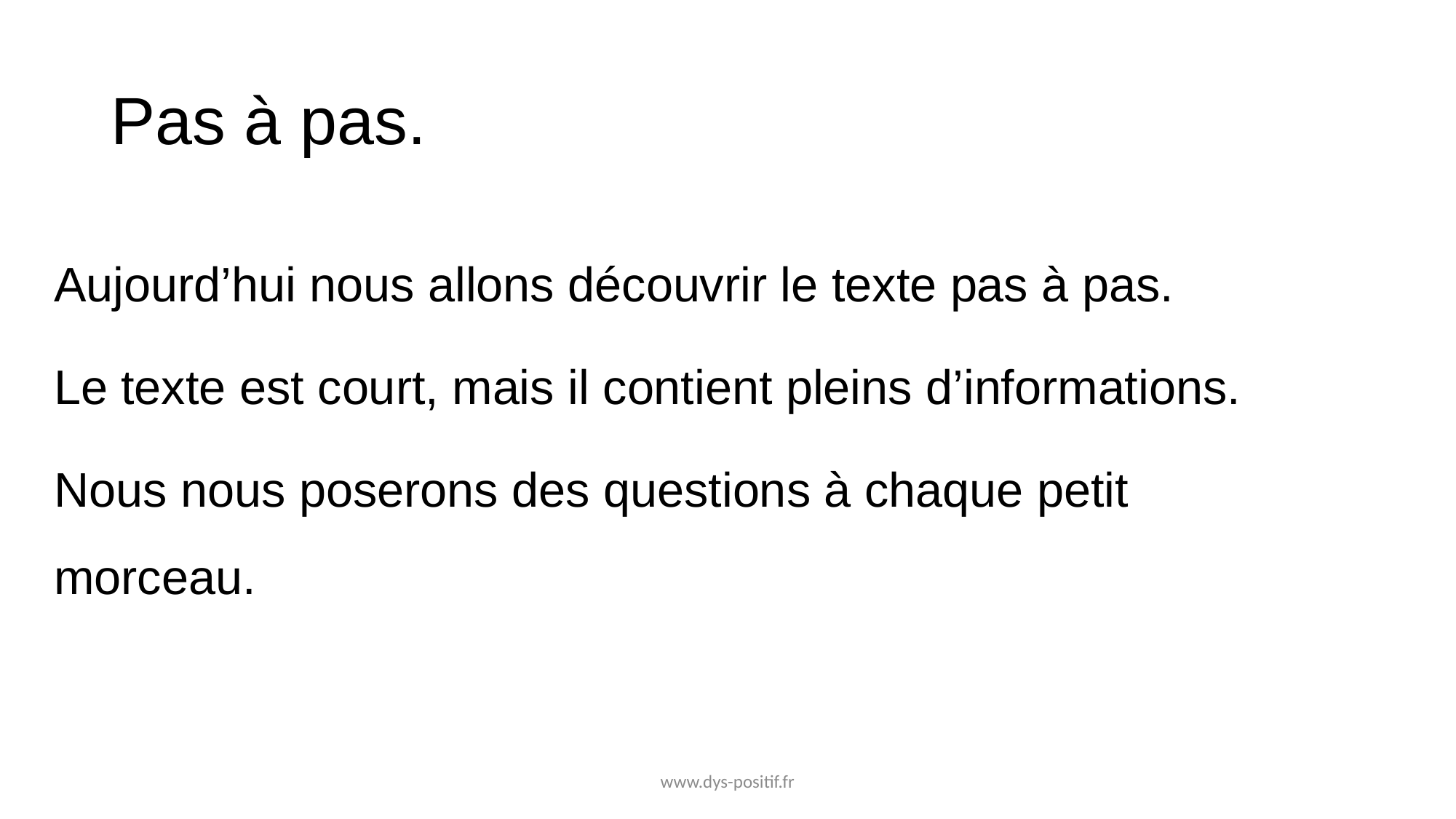

# Pas à pas.
Aujourd’hui nous allons découvrir le texte pas à pas.
Le texte est court, mais il contient pleins d’informations.
Nous nous poserons des questions à chaque petit morceau.

www.dys-positif.fr